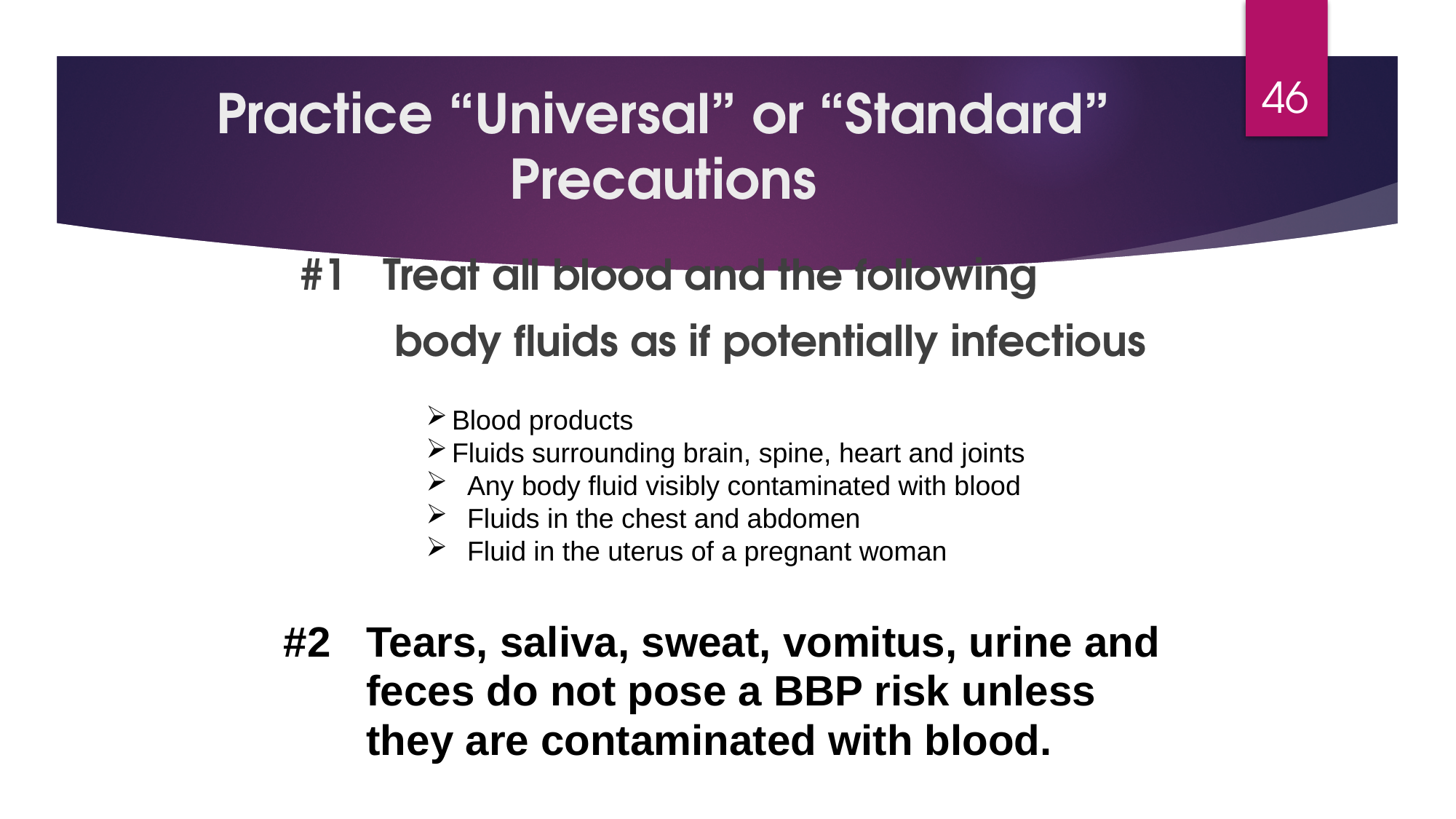

46
# Practice “Universal” or “Standard” Precautions
#1   Treat all blood and the following
        body fluids as if potentially infectious
Blood products
Fluids surrounding brain, spine, heart and joints
  Any body fluid visibly contaminated with blood
  Fluids in the chest and abdomen
  Fluid in the uterus of a pregnant woman

#2   Tears, saliva, sweat, vomitus, urine and
       feces do not pose a BBP risk unless
       they are contaminated with blood.